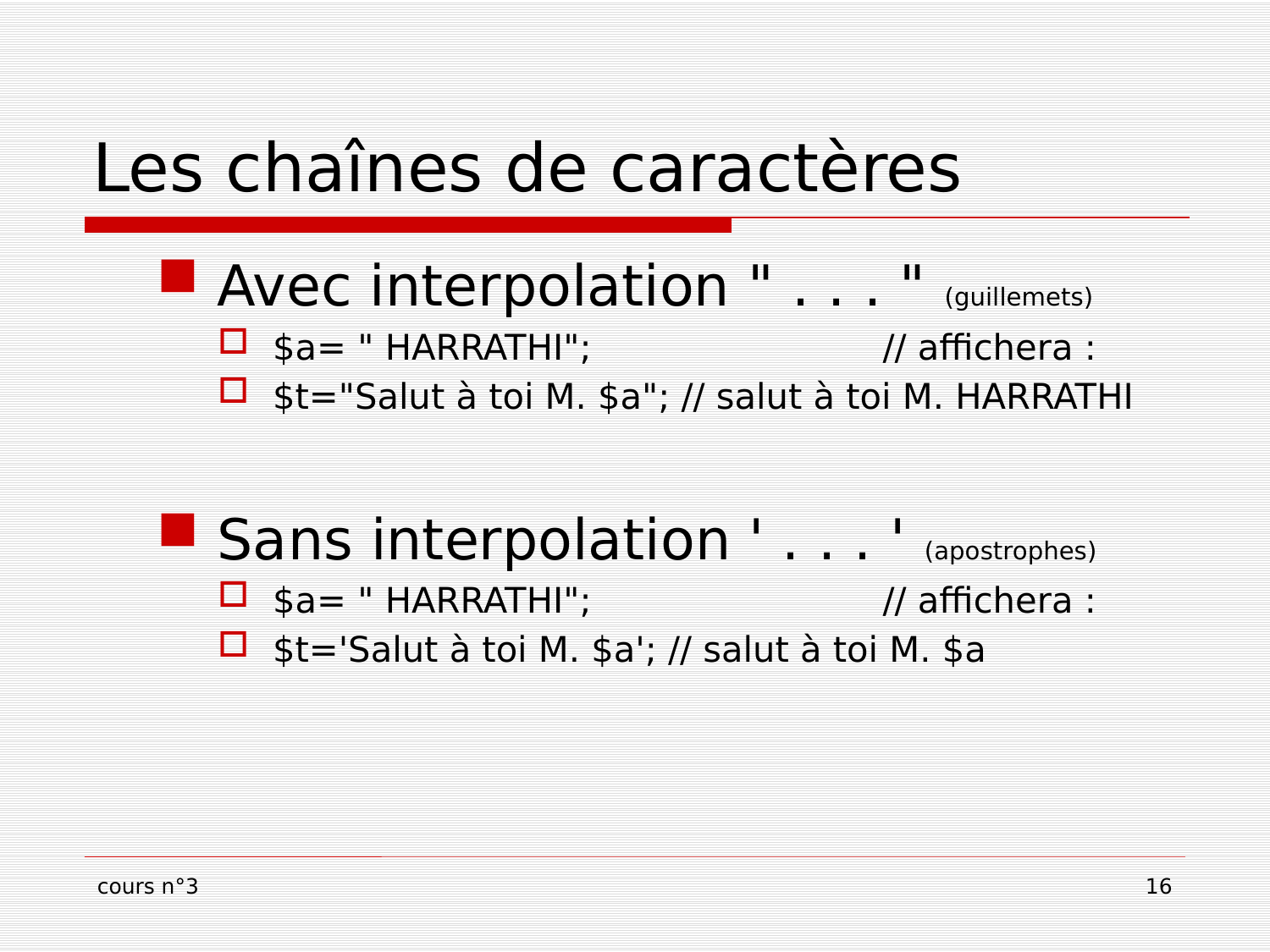

# Les chaînes de caractères
Avec interpolation " . . . " (guillemets)
$a= " HARRATHI";                          // affichera :
$t="Salut à toi M. $a"; // salut à toi M. HARRATHI

Sans interpolation ' . . . ' (apostrophes)
$a= " HARRATHI";                          // affichera :
$t='Salut à toi M. $a'; // salut à toi M. $a

cours n°3
16